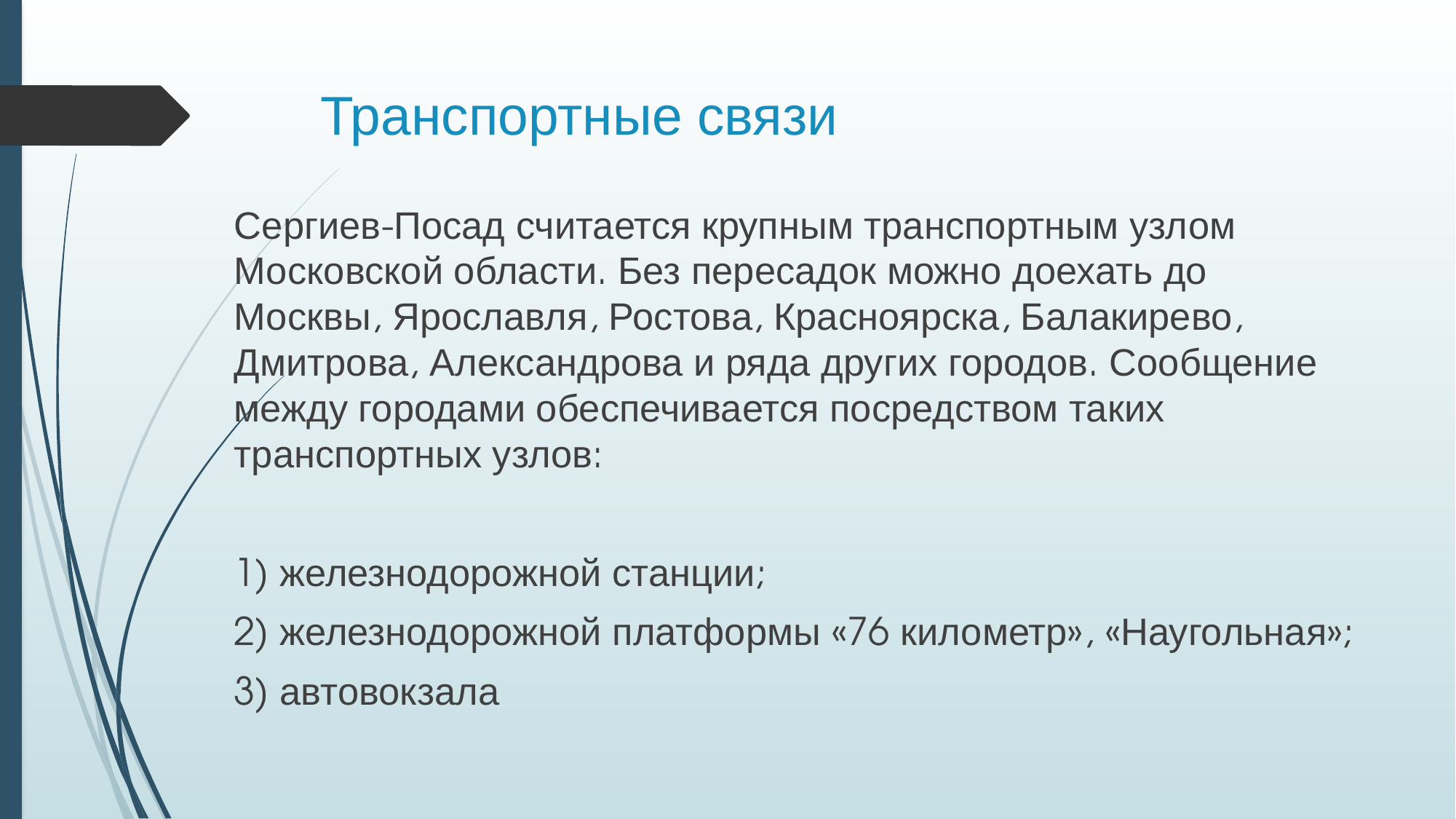

# Транспортные связи
Сергиев-Посад считается крупным транспортным узлом Московской области. Без пересадок можно доехать до Москвы, Ярославля, Ростова, Красноярска, Балакирево, Дмитрова, Александрова и ряда других городов. Сообщение между городами обеспечивается посредством таких транспортных узлов:

1) железнодорожной станции;
2) железнодорожной платформы «76 километр», «Наугольная»;
3) автовокзала